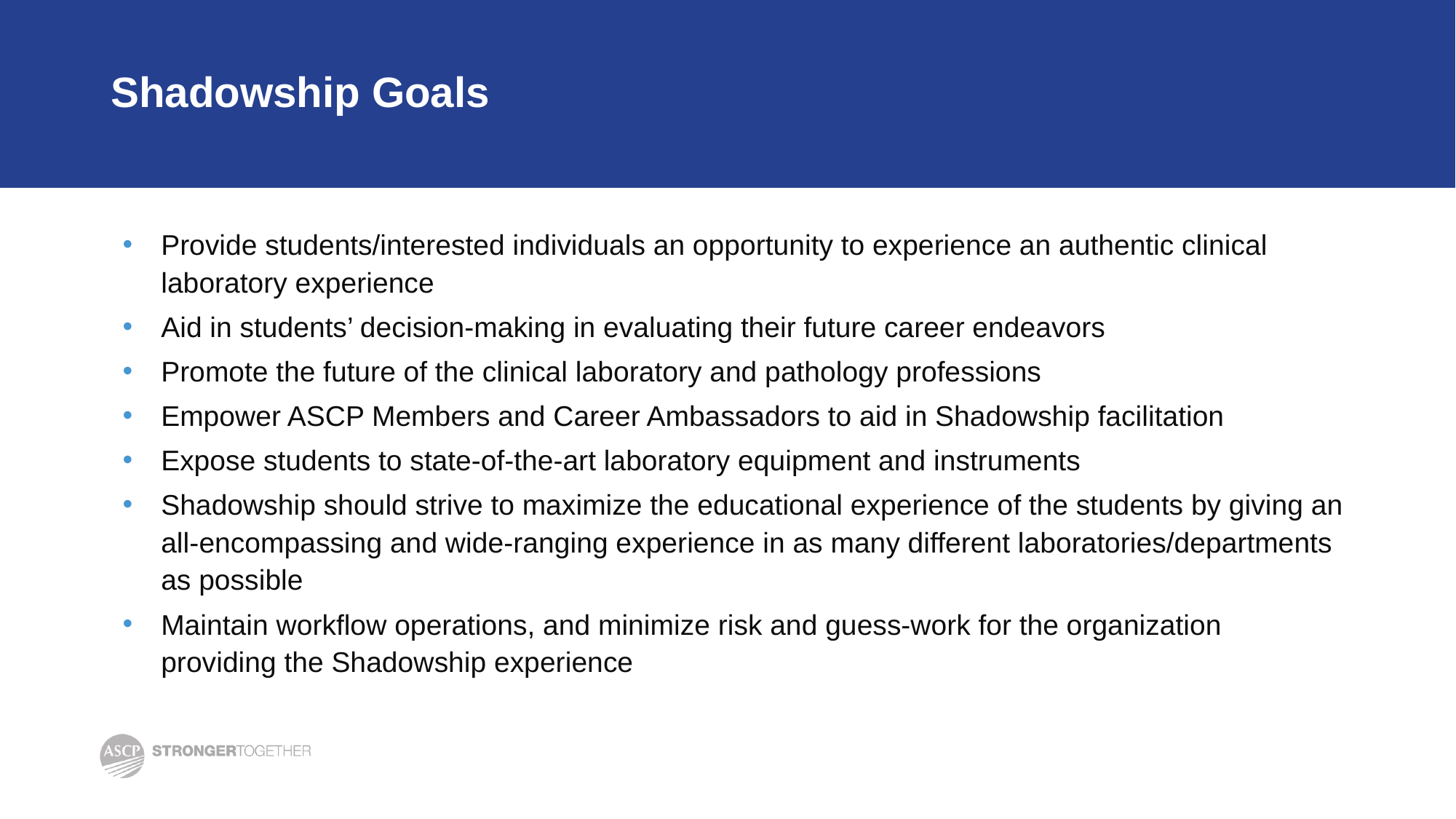

# Shadowship Goals
Provide students/interested individuals an opportunity to experience an authentic clinical laboratory experience
Aid in students’ decision-making in evaluating their future career endeavors
Promote the future of the clinical laboratory and pathology professions
Empower ASCP Members and Career Ambassadors to aid in Shadowship facilitation
Expose students to state-of-the-art laboratory equipment and instruments
Shadowship should strive to maximize the educational experience of the students by giving an all-encompassing and wide-ranging experience in as many different laboratories/departments as possible
Maintain workflow operations, and minimize risk and guess-work for the organization providing the Shadowship experience